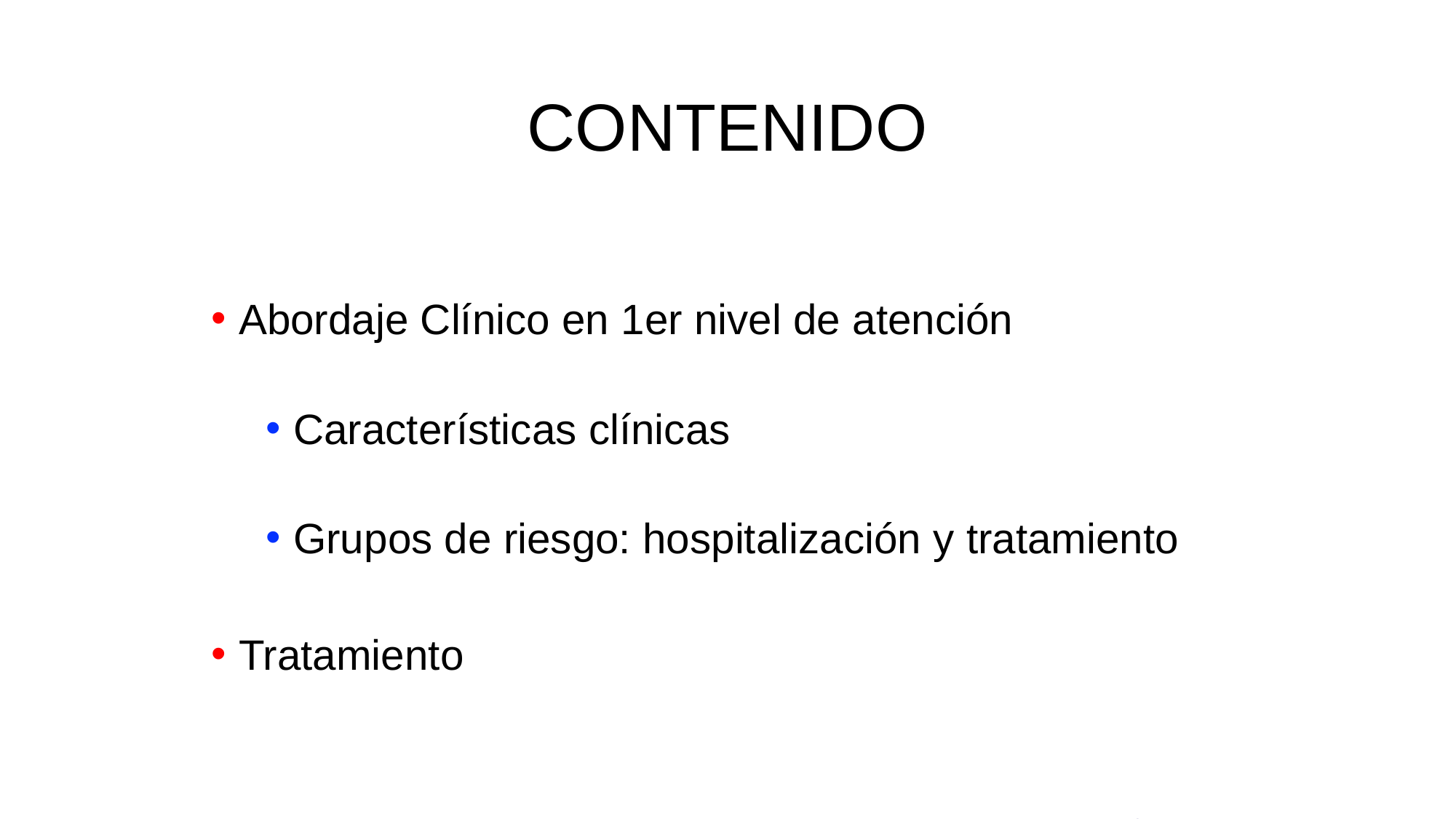

# CONTENIDO
Abordaje Clínico en 1er nivel de atención
Características clínicas
Grupos de riesgo: hospitalización y tratamiento
Tratamiento
2